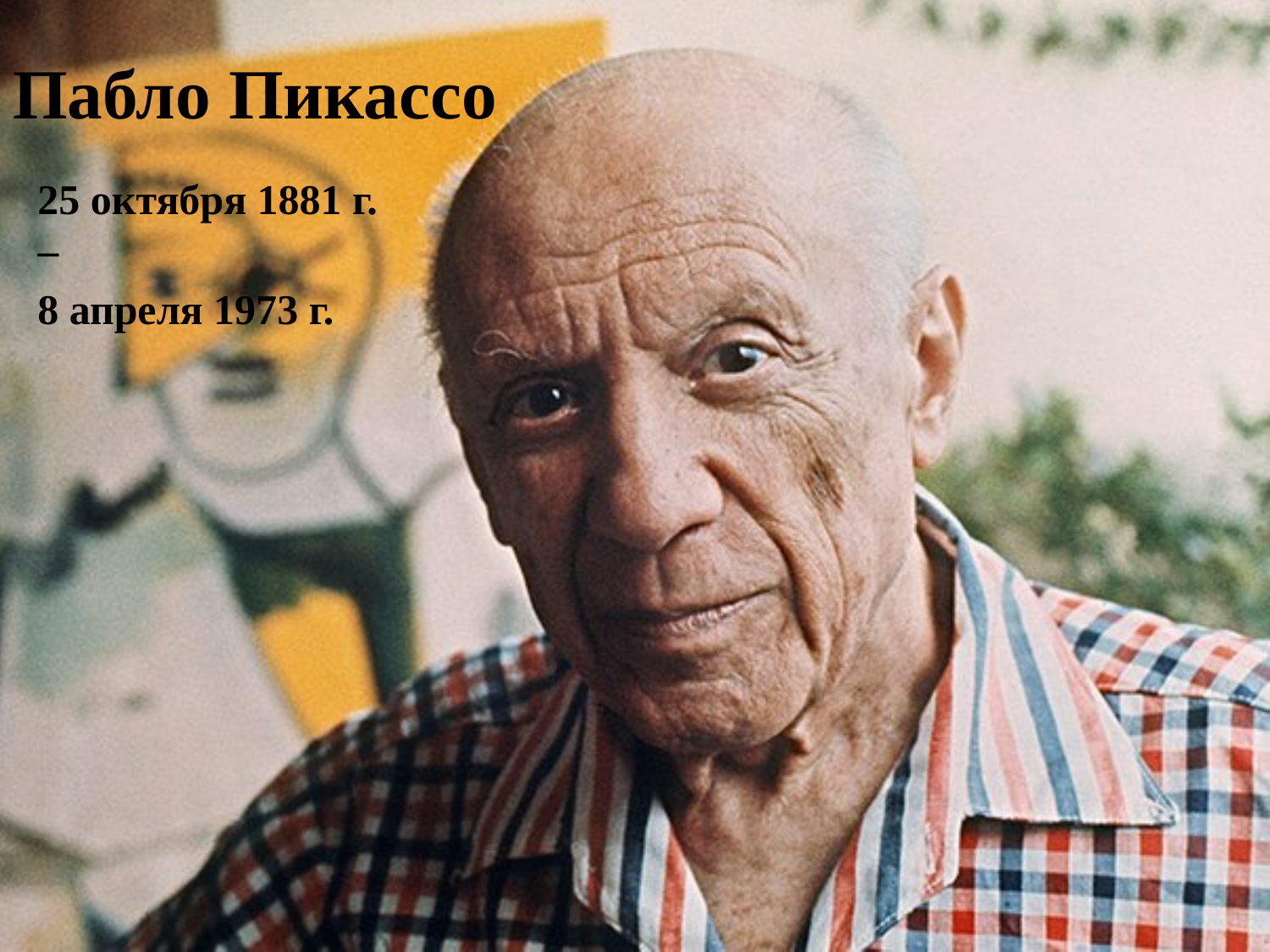

# Пабло Пикассо
25 октября 1881 г. –
8 апреля 1973 г.